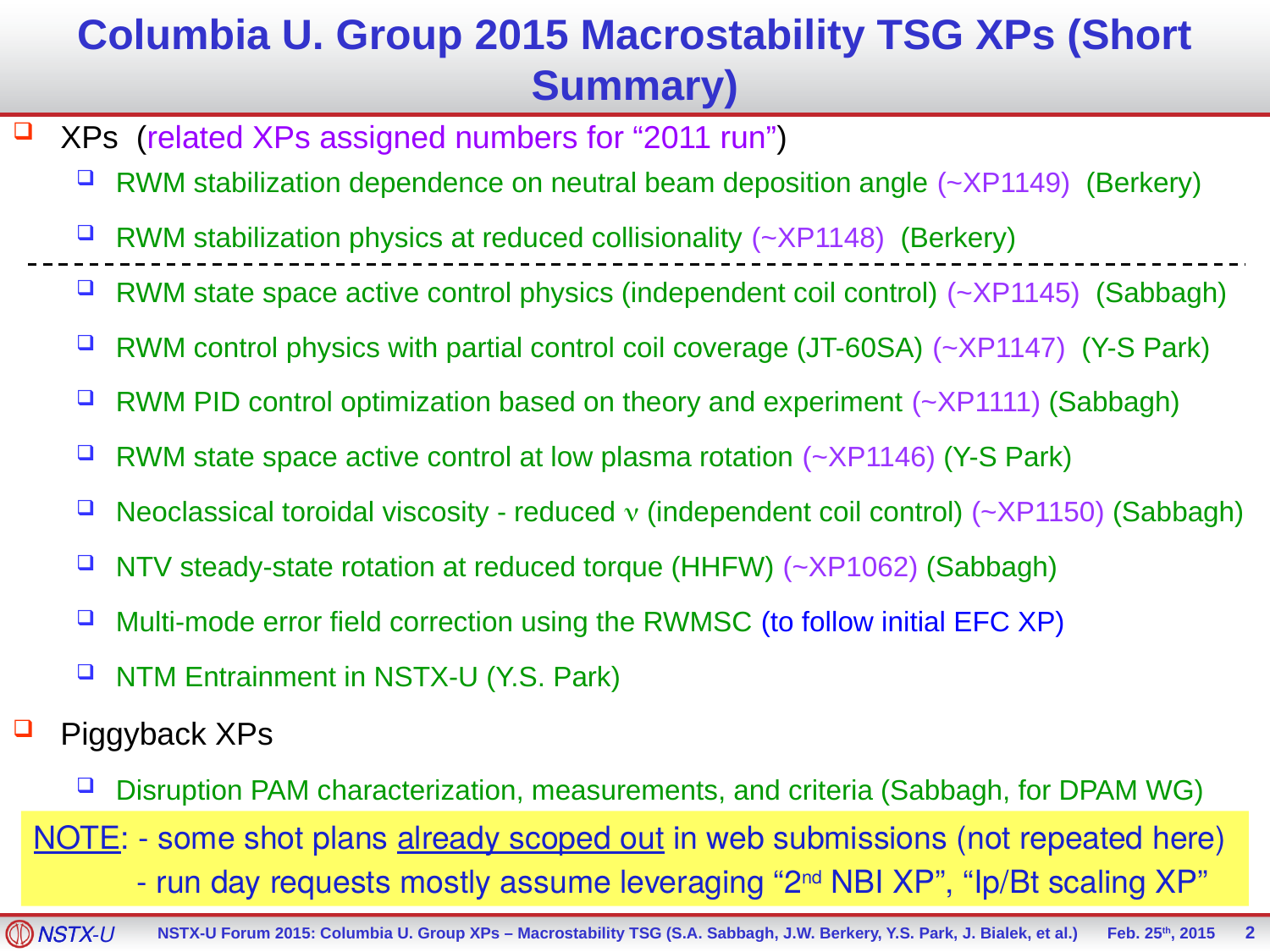

# Columbia U. Group 2015 Macrostability TSG XPs (Short Summary)
XPs  (related XPs assigned numbers for “2011 run”)
RWM stabilization dependence on neutral beam deposition angle (~XP1149)  (Berkery)
RWM stabilization physics at reduced collisionality (~XP1148)  (Berkery)
RWM state space active control physics (independent coil control) (~XP1145)  (Sabbagh)
RWM control physics with partial control coil coverage (JT-60SA) (~XP1147)  (Y-S Park)
RWM PID control optimization based on theory and experiment (~XP1111) (Sabbagh)
RWM state space active control at low plasma rotation (~XP1146) (Y-S Park)
Neoclassical toroidal viscosity - reduced ν (independent coil control) (~XP1150) (Sabbagh)
NTV steady-state rotation at reduced torque (HHFW) (~XP1062) (Sabbagh)
Multi-mode error field correction using the RWMSC (to follow initial EFC XP)
NTM Entrainment in NSTX-U (Y.S. Park)
Piggyback XPs
Disruption PAM characterization, measurements, and criteria (Sabbagh, for DPAM WG)
NOTE: - some shot plans already scoped out in web submissions (not repeated here)
	- run day requests mostly assume leveraging “2nd NBI XP”, “Ip/Bt scaling XP”
2